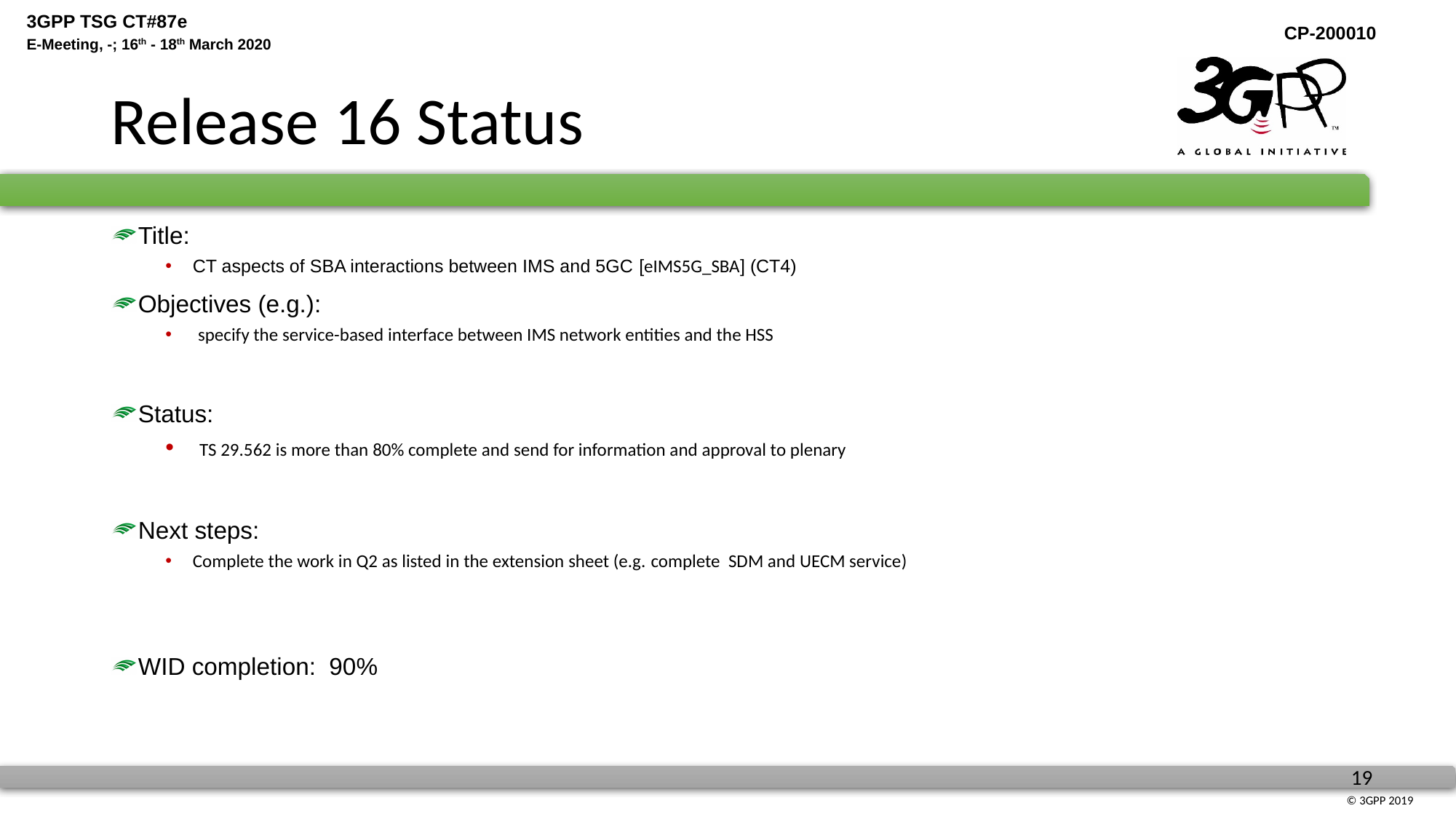

# Release 16 Status
Title:
CT aspects of SBA interactions between IMS and 5GC [eIMS5G_SBA] (CT4)
Objectives (e.g.):
 specify the service-based interface between IMS network entities and the HSS

Status:
 TS 29.562 is more than 80% complete and send for information and approval to plenary

Next steps:
Complete the work in Q2 as listed in the extension sheet (e.g. complete  SDM and UECM service)

WID completion:  90%